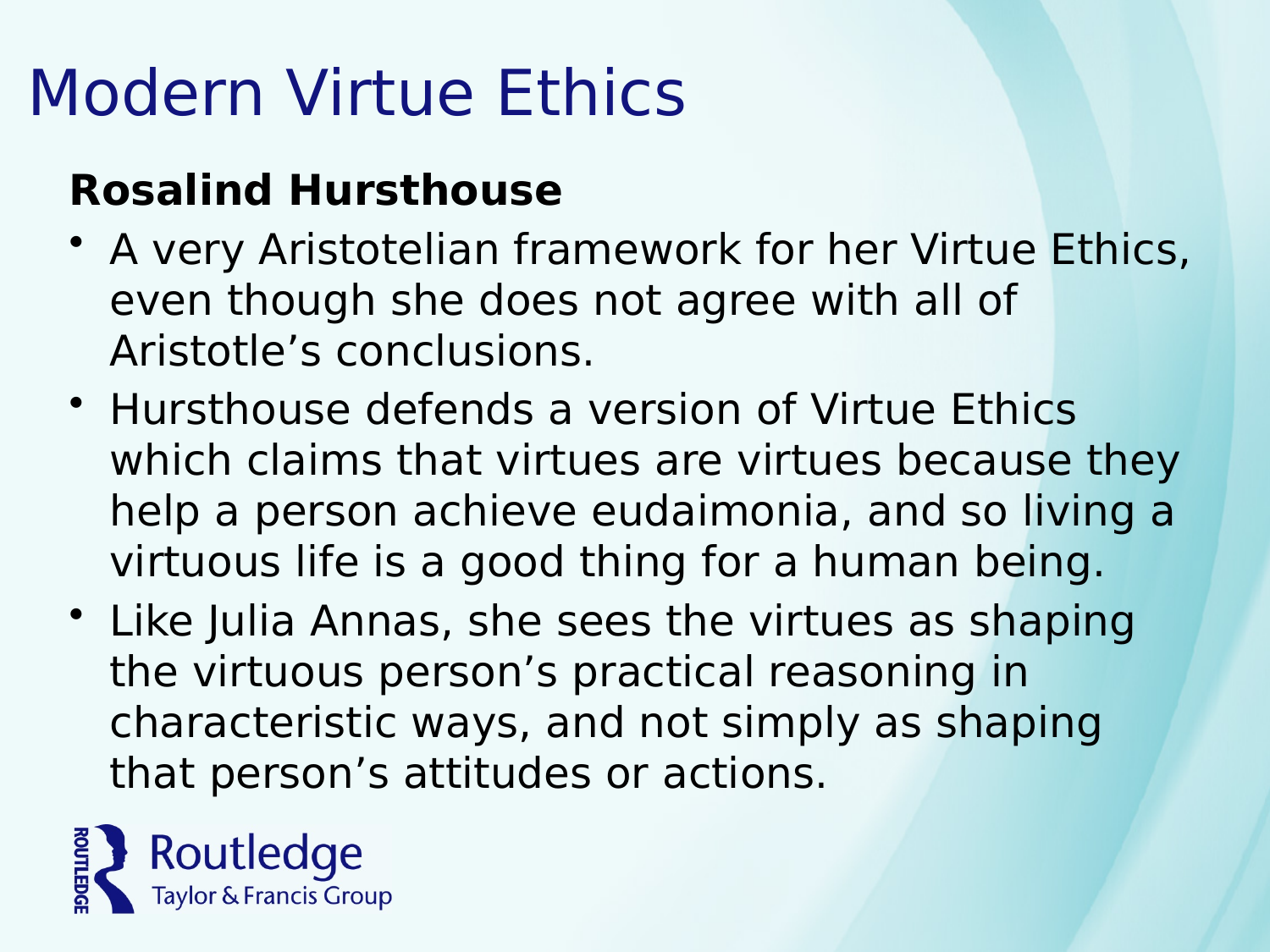

# Modern Virtue Ethics
Rosalind Hursthouse
A very Aristotelian framework for her Virtue Ethics, even though she does not agree with all of Aristotle’s conclusions.
Hursthouse defends a version of Virtue Ethics which claims that virtues are virtues because they help a person achieve eudaimonia, and so living a virtuous life is a good thing for a human being.
Like Julia Annas, she sees the virtues as shaping the virtuous person’s practical reasoning in characteristic ways, and not simply as shaping that person’s attitudes or actions.